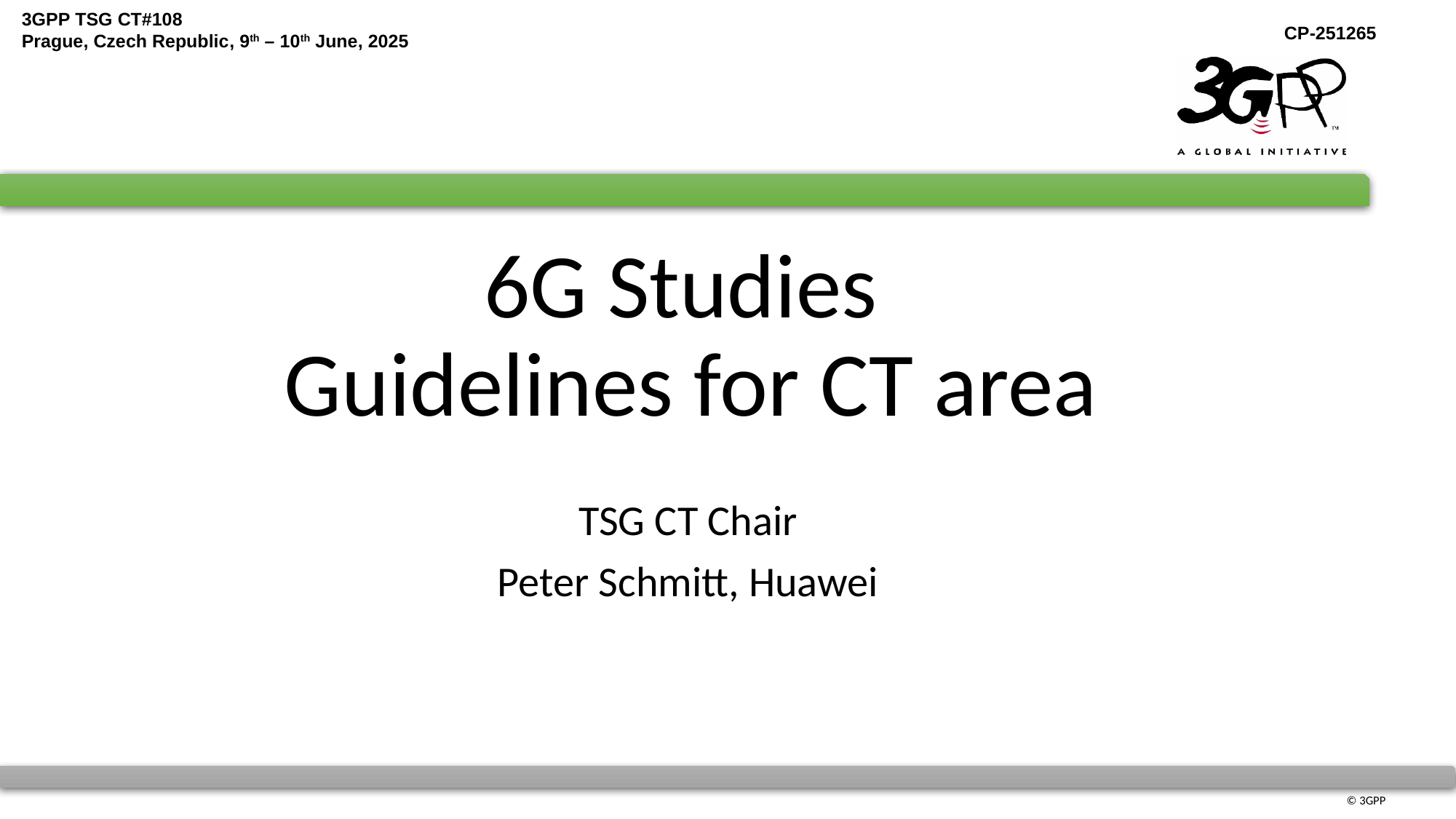

# 6G Studies Guidelines for CT area
TSG CT Chair
Peter Schmitt, Huawei